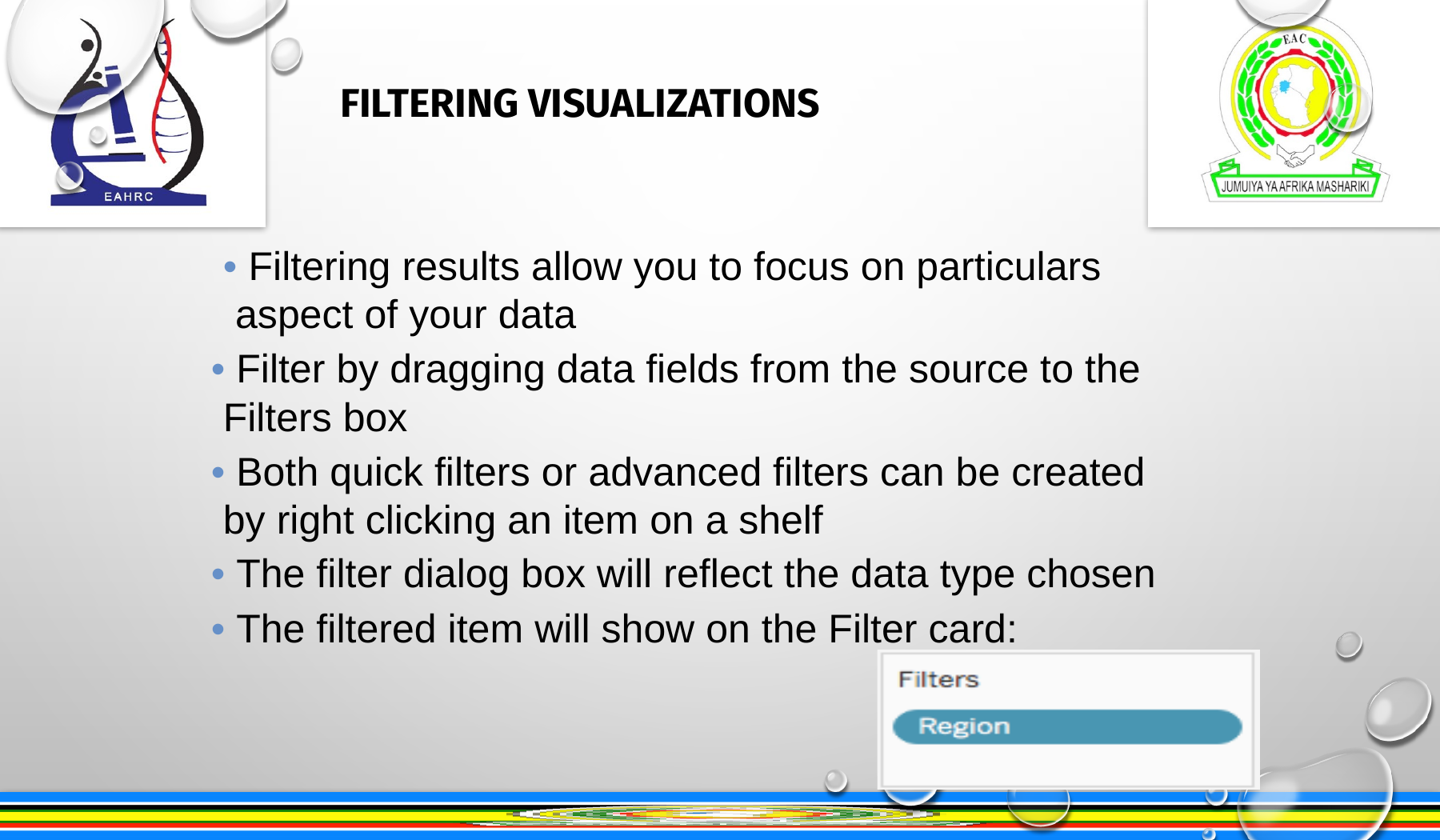

FILTERING VISUALIZATIONS

• Filtering results allow you to focus on particulars aspect of your data
• Filter by dragging data fields from the source to the
Filters box
• Both quick filters or advanced filters can be created by right clicking an item on a shelf
• The filter dialog box will reflect the data type chosen
• The filtered item will show on the Filter card: